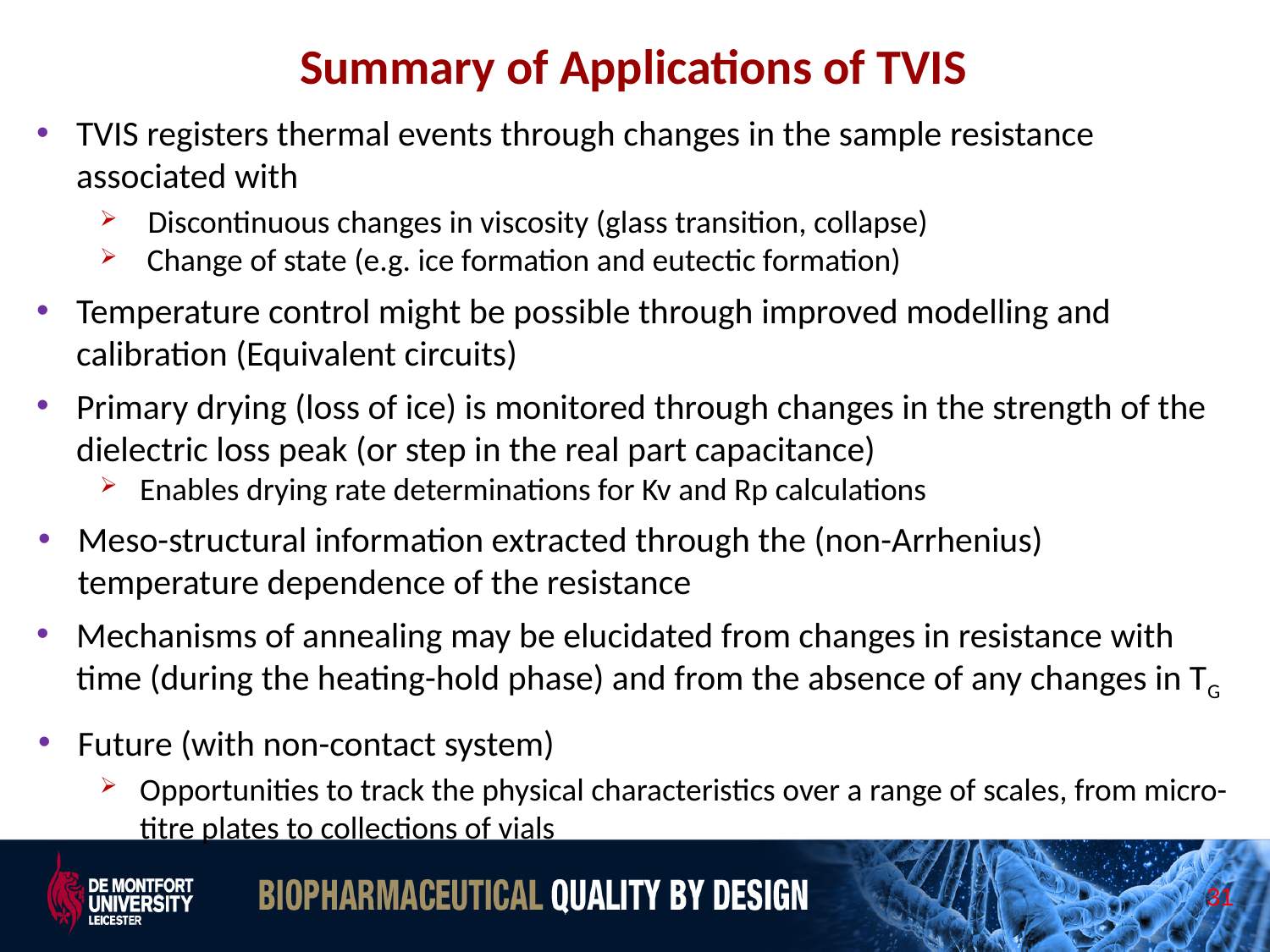

# Summary of Applications of TVIS
Summary of Applications of TVIS
TVIS registers thermal events through changes in the sample resistance associated with
Discontinuous changes in viscosity (glass transition, collapse)
 Change of state (e.g. ice formation and eutectic formation)
Temperature control might be possible through improved modelling and calibration (Equivalent circuits)
Primary drying (loss of ice) is monitored through changes in the strength of the dielectric loss peak (or step in the real part capacitance)
Enables drying rate determinations for Kv and Rp calculations
Meso-structural information extracted through the (non-Arrhenius) temperature dependence of the resistance
Mechanisms of annealing may be elucidated from changes in resistance with time (during the heating-hold phase) and from the absence of any changes in TG
Future (with non-contact system)
Opportunities to track the physical characteristics over a range of scales, from micro-titre plates to collections of vials